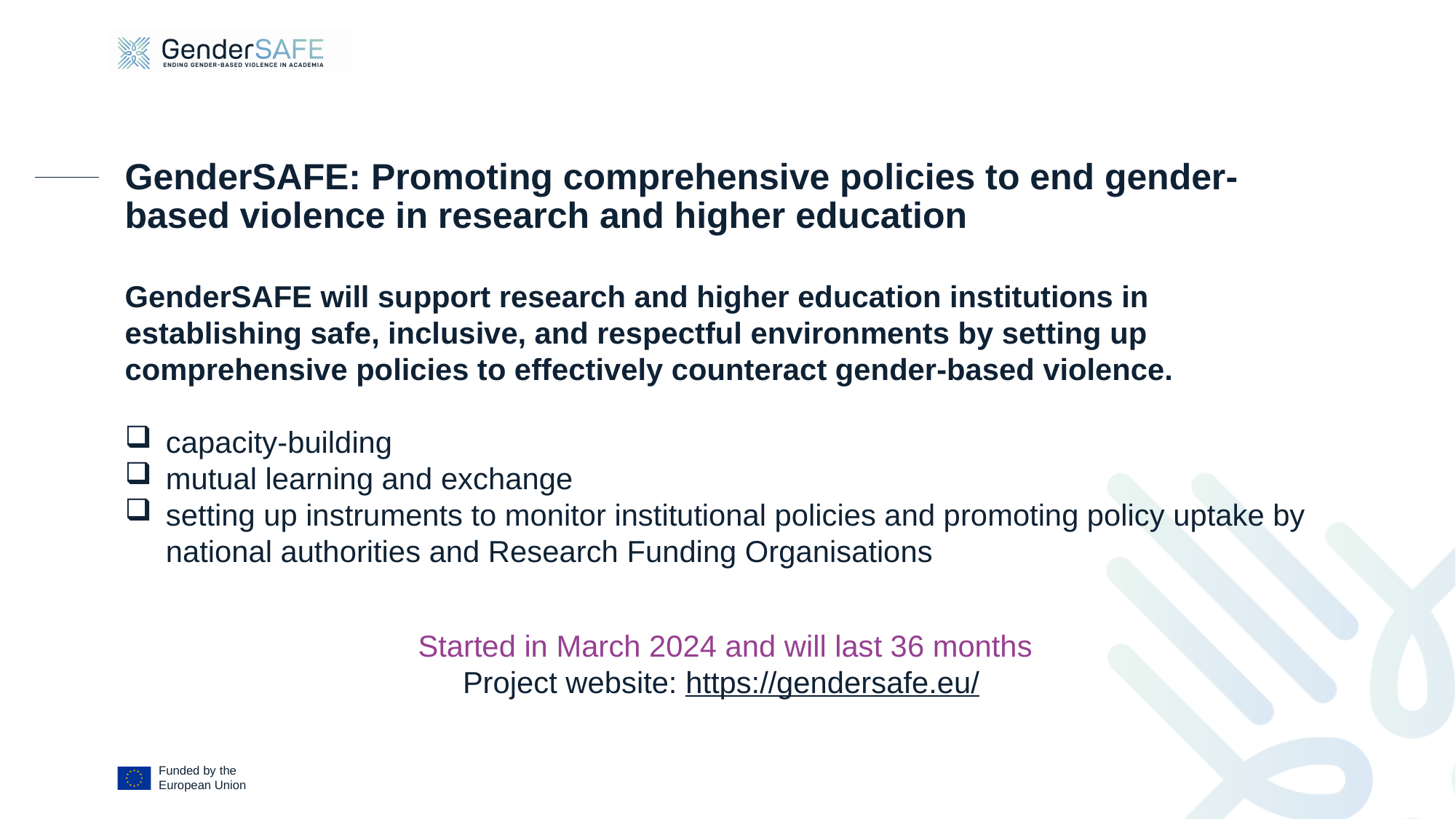

# GenderSAFE: Promoting comprehensive policies to end gender-based violence in research and higher education
GenderSAFE will support research and higher education institutions in establishing safe, inclusive, and respectful environments by setting up comprehensive policies to effectively counteract gender-based violence.

capacity-building
mutual learning and exchange
setting up instruments to monitor institutional policies and promoting policy uptake by national authorities and Research Funding Organisations
Started in March 2024 and will last 36 months
Project website: https://gendersafe.eu/